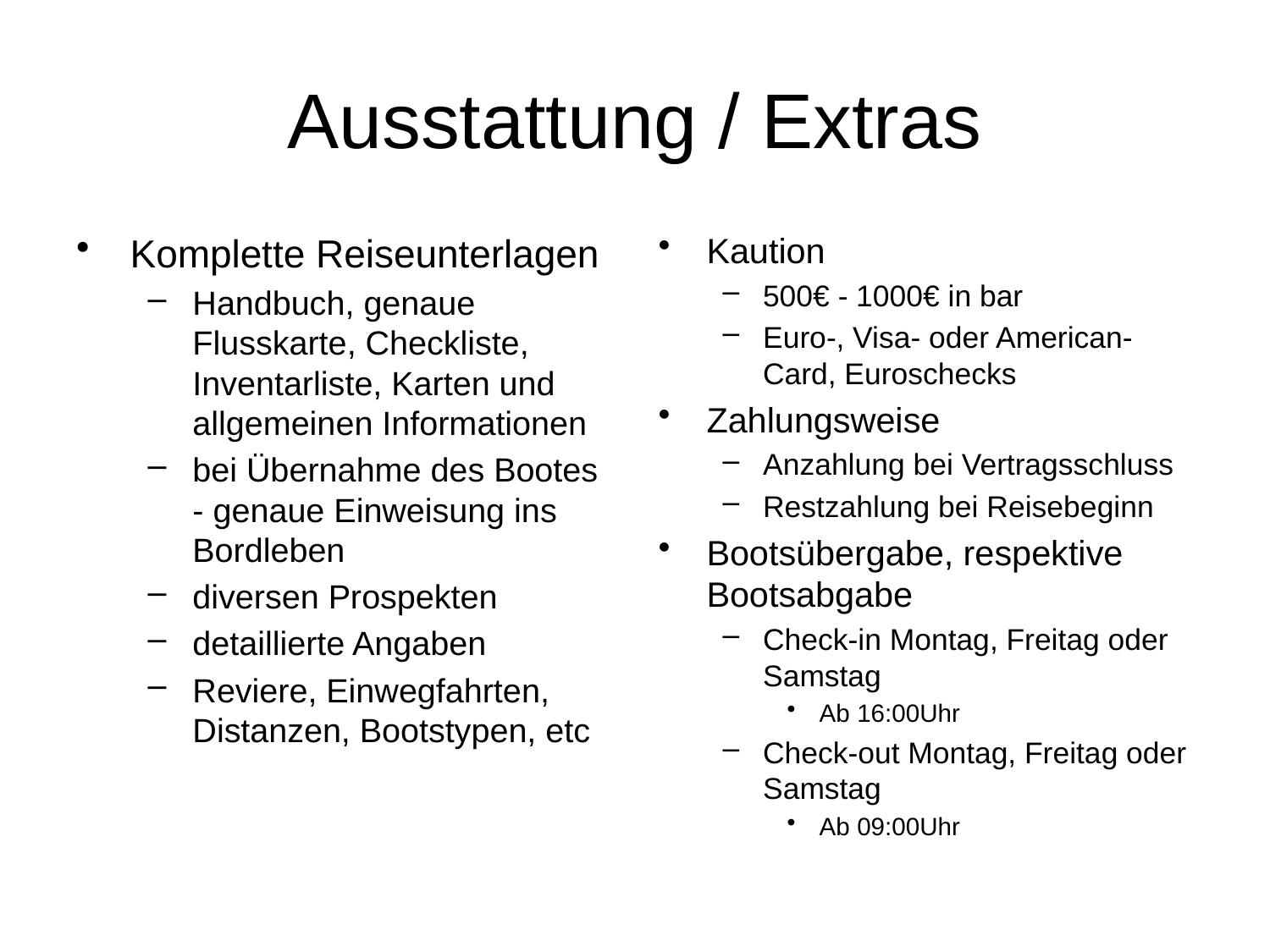

# Ausstattung / Extras
Komplette Reiseunterlagen
Handbuch, genaue Flusskarte, Checkliste, Inventarliste, Karten und allgemeinen Informationen
bei Übernahme des Bootes - genaue Einweisung ins Bordleben
diversen Prospekten
detaillierte Angaben
Reviere, Einwegfahrten, Distanzen, Bootstypen, etc

Kaution
500€ - 1000€ in bar
Euro-, Visa- oder American-Card, Euroschecks
Zahlungsweise
Anzahlung bei Vertragsschluss
Restzahlung bei Reisebeginn
Bootsübergabe, respektive Bootsabgabe
Check-in Montag, Freitag oder Samstag
Ab 16:00Uhr
Check-out Montag, Freitag oder Samstag
Ab 09:00Uhr